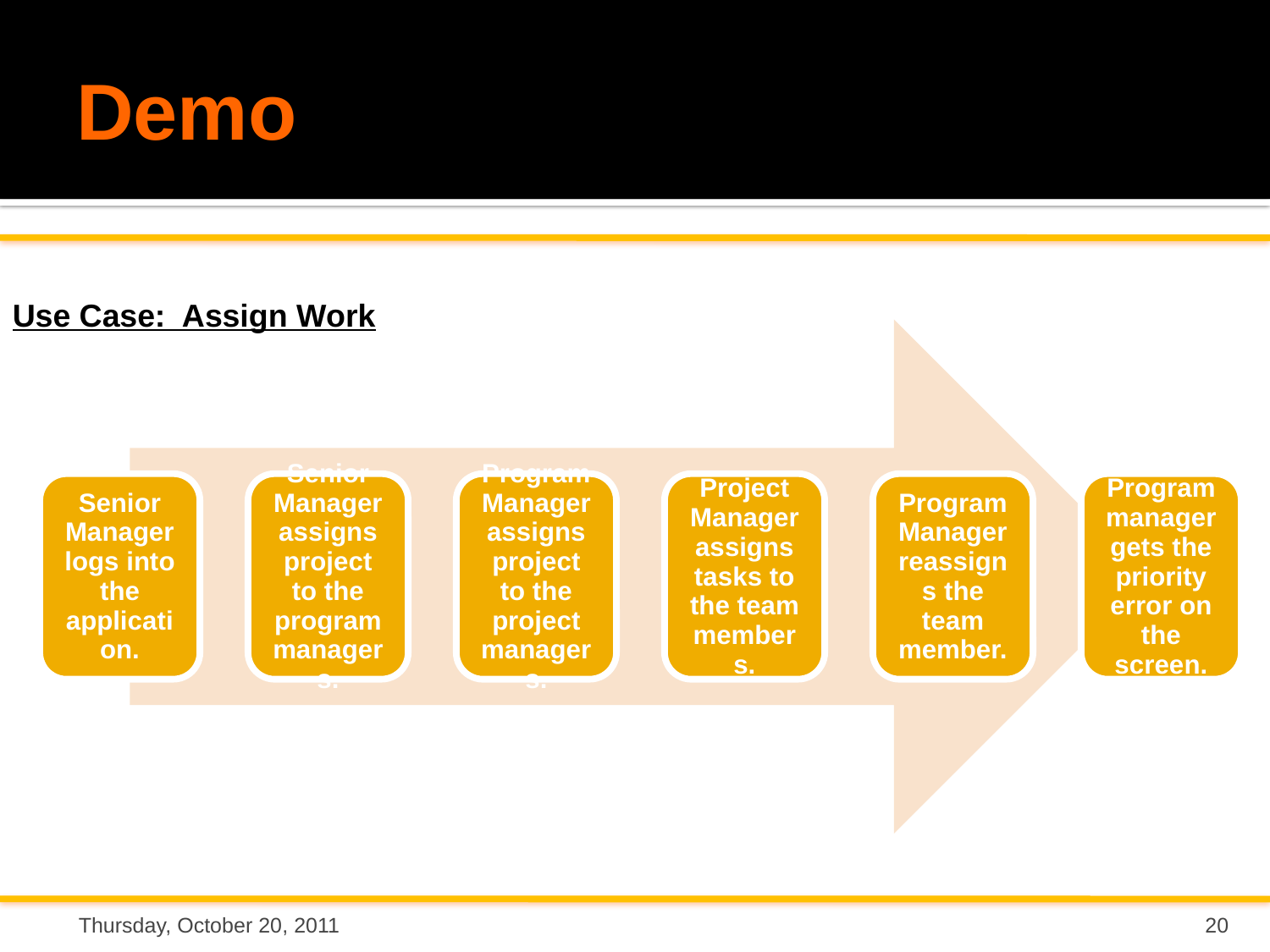

# Demo
Use Case:  Assign Work

Senior Manager assigns project to the program managers.
Program Manager assigns project to the project managers.
Project Manager assigns tasks to the team members.
Program Manager reassigns the team member.
Program manager gets the priority error on the screen.
Senior Manager logs into the application.
Thursday, October 20, 2011
20